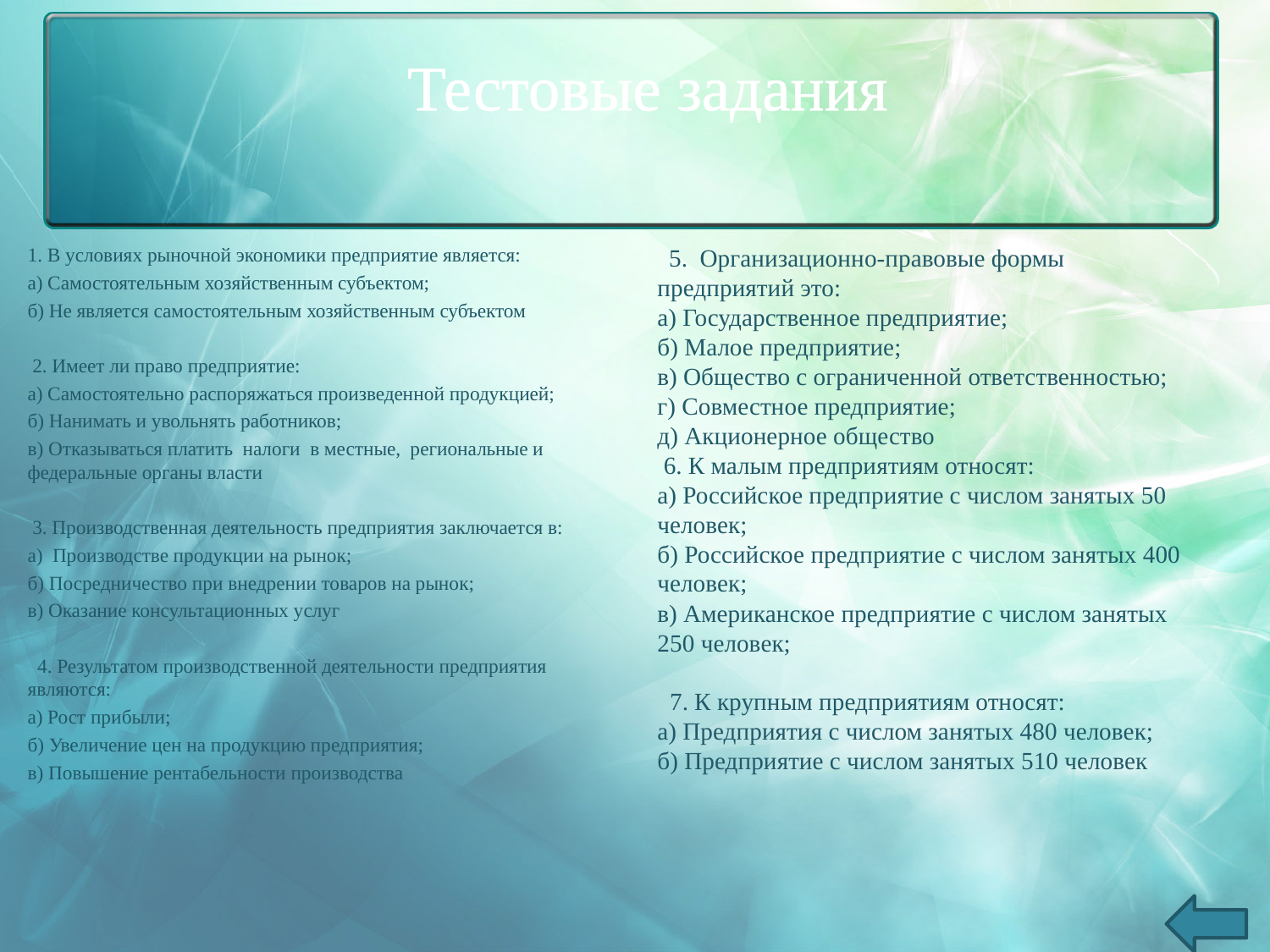

Тестовые задания
1. В условиях рыночной экономики предприятие является:
а) Самостоятельным хозяйственным субъектом;
б) Не является самостоятельным хозяйственным субъектом

 2. Имеет ли право предприятие:
а) Самостоятельно распоряжаться произведенной продукцией;
б) Нанимать и увольнять работников;
в) Отказываться платить  налоги  в местные,  региональные и федеральные органы власти

 3. Производственная деятельность предприятия заключается в:
а)  Производстве продукции на рынок;
б) Посредничество при внедрении товаров на рынок;
в) Оказание консультационных услуг

  4. Результатом производственной деятельности предприятия являются:
а) Рост прибыли;
б) Увеличение цен на продукцию предприятия;
в) Повышение рентабельности производства

  5.  Организационно-правовые формы предприятий это:
а) Государственное предприятие;
б) Малое предприятие;
в) Общество с ограниченной ответственностью;
г) Совместное предприятие;
д) Акционерное общество
 6. К малым предприятиям относят:
а) Российское предприятие с числом занятых 50
человек;
б) Российское предприятие с числом занятых 400 человек;
в) Американское предприятие с числом занятых
250 человек;

  7. К крупным предприятиям относят:
а) Предприятия с числом занятых 480 человек;
б) Предприятие с числом занятых 510 человек